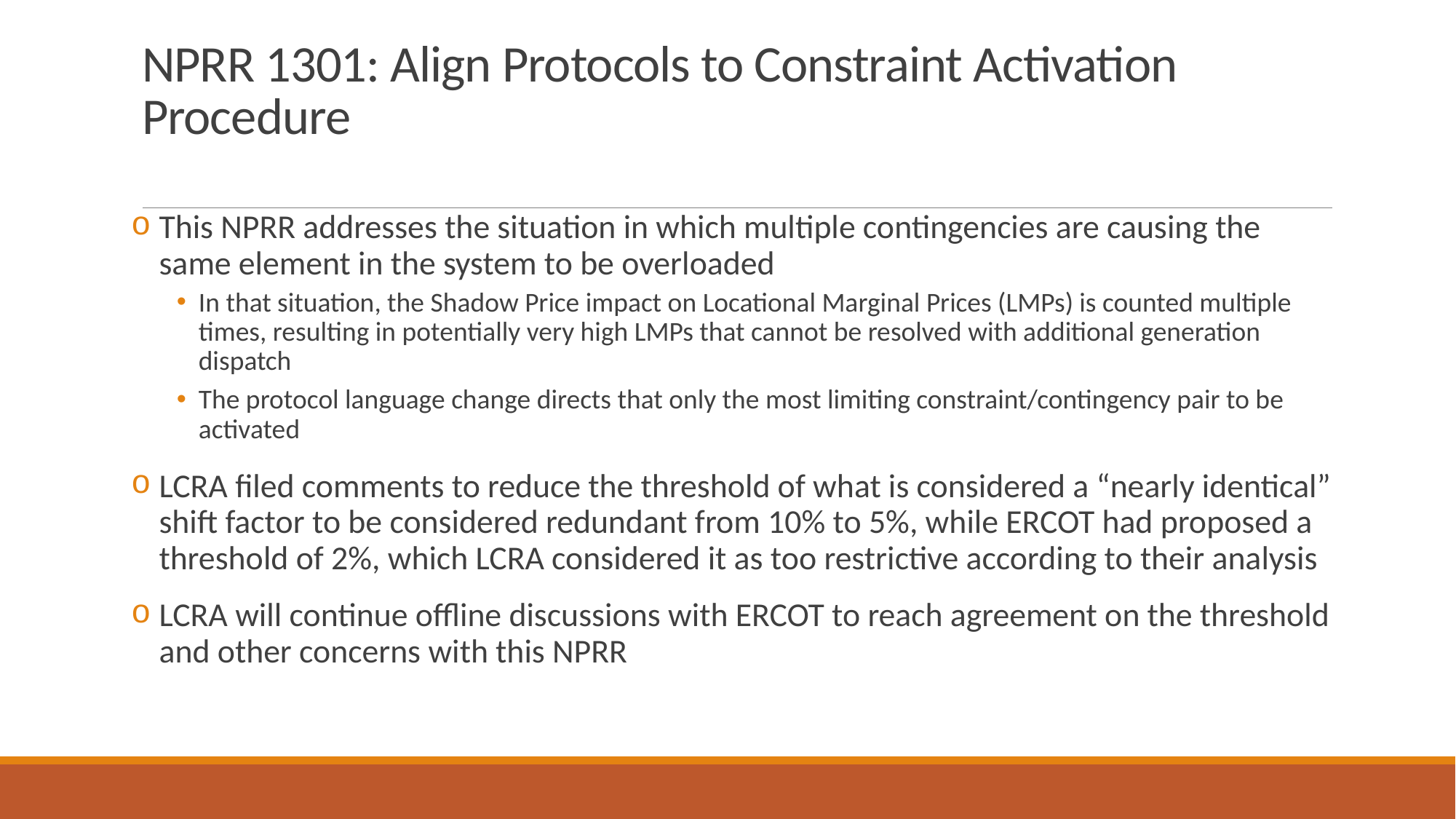

# NPRR 1301: Align Protocols to Constraint Activation Procedure
This NPRR addresses the situation in which multiple contingencies are causing the same element in the system to be overloaded
In that situation, the Shadow Price impact on Locational Marginal Prices (LMPs) is counted multiple times, resulting in potentially very high LMPs that cannot be resolved with additional generation dispatch
The protocol language change directs that only the most limiting constraint/contingency pair to be activated
LCRA filed comments to reduce the threshold of what is considered a “nearly identical” shift factor to be considered redundant from 10% to 5%, while ERCOT had proposed a threshold of 2%, which LCRA considered it as too restrictive according to their analysis
LCRA will continue offline discussions with ERCOT to reach agreement on the threshold and other concerns with this NPRR